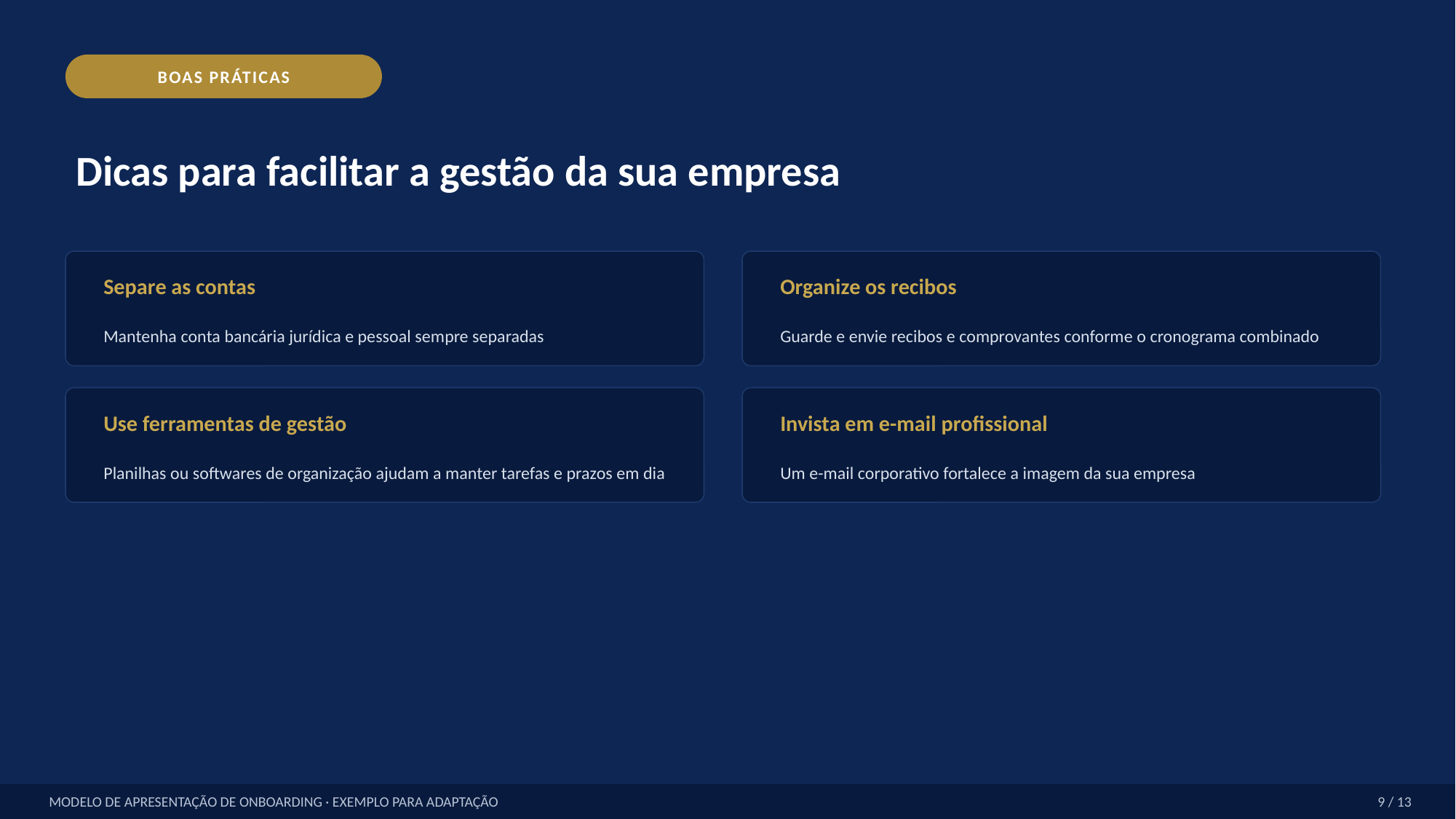

BOAS PRÁTICAS
Dicas para facilitar a gestão da sua empresa

Separe as contas
Organize os recibos
Mantenha conta bancária jurídica e pessoal sempre separadas
Guarde e envie recibos e comprovantes conforme o cronograma combinado

Use ferramentas de gestão
Invista em e-mail profissional
Planilhas ou softwares de organização ajudam a manter tarefas e prazos em dia
Um e-mail corporativo fortalece a imagem da sua empresa

MODELO DE APRESENTAÇÃO DE ONBOARDING · EXEMPLO PARA ADAPTAÇÃO
9 / 13